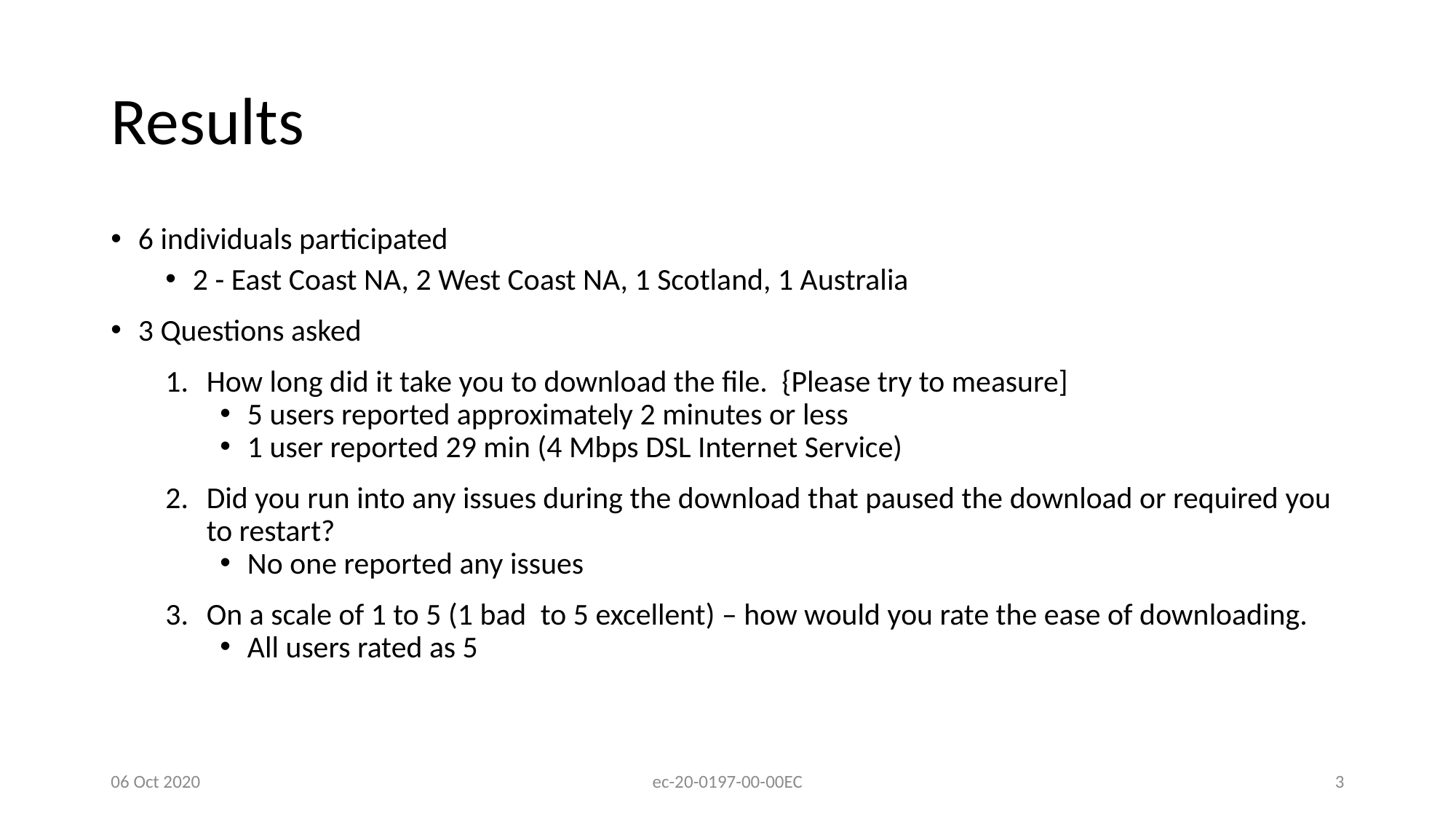

# Results
6 individuals participated
2 - East Coast NA, 2 West Coast NA, 1 Scotland, 1 Australia
3 Questions asked
How long did it take you to download the file.  {Please try to measure]
5 users reported approximately 2 minutes or less
1 user reported 29 min (4 Mbps DSL Internet Service)
Did you run into any issues during the download that paused the download or required you to restart?
No one reported any issues
On a scale of 1 to 5 (1 bad  to 5 excellent) – how would you rate the ease of downloading.
All users rated as 5

06 Oct 2020
ec-20-0197-00-00EC
3